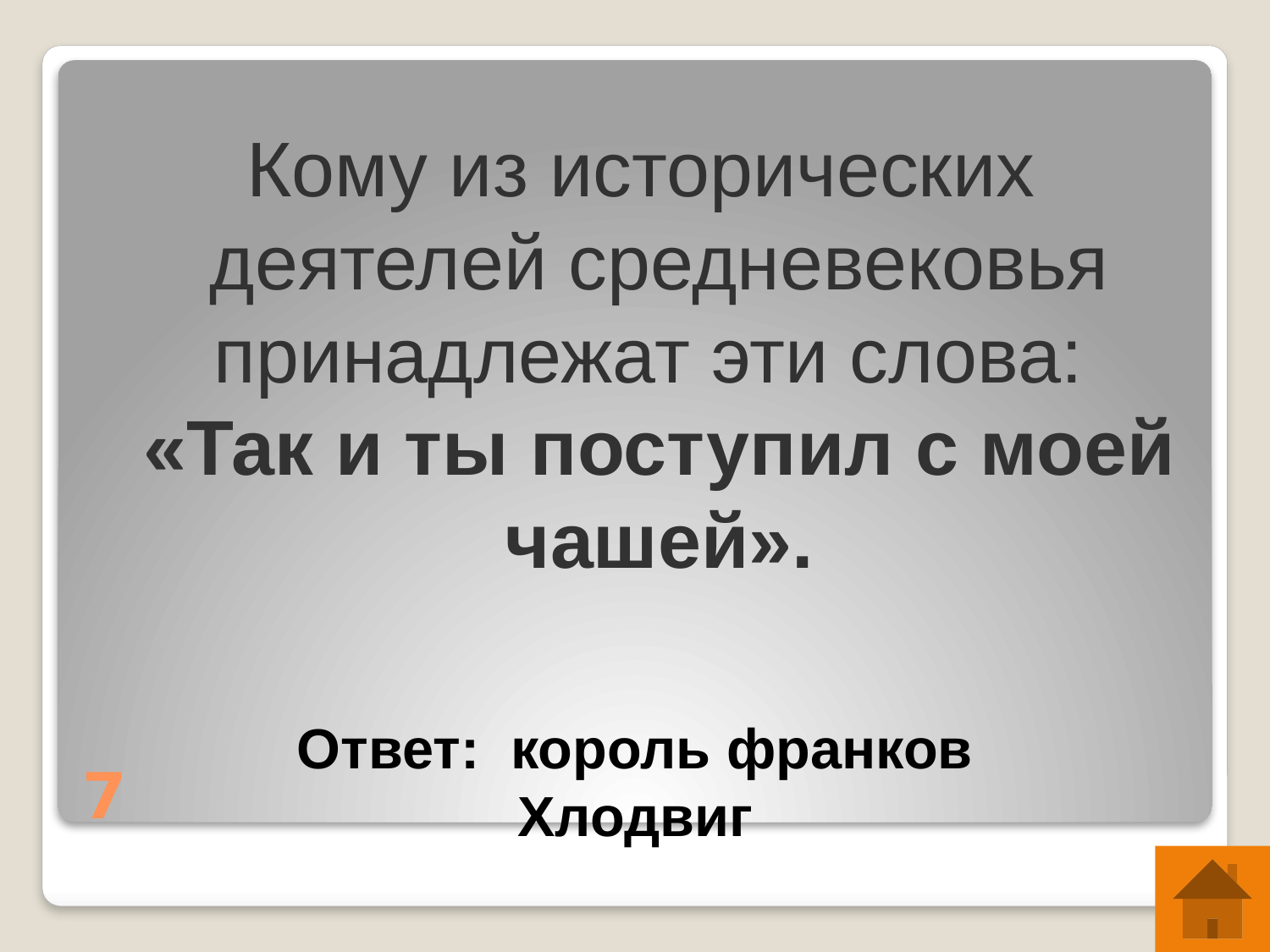

Кому из исторических деятелей средневековья принадлежат эти слова:
«Так и ты поступил с моей чашей».
# 7
Ответ:  король франков Хлодвиг